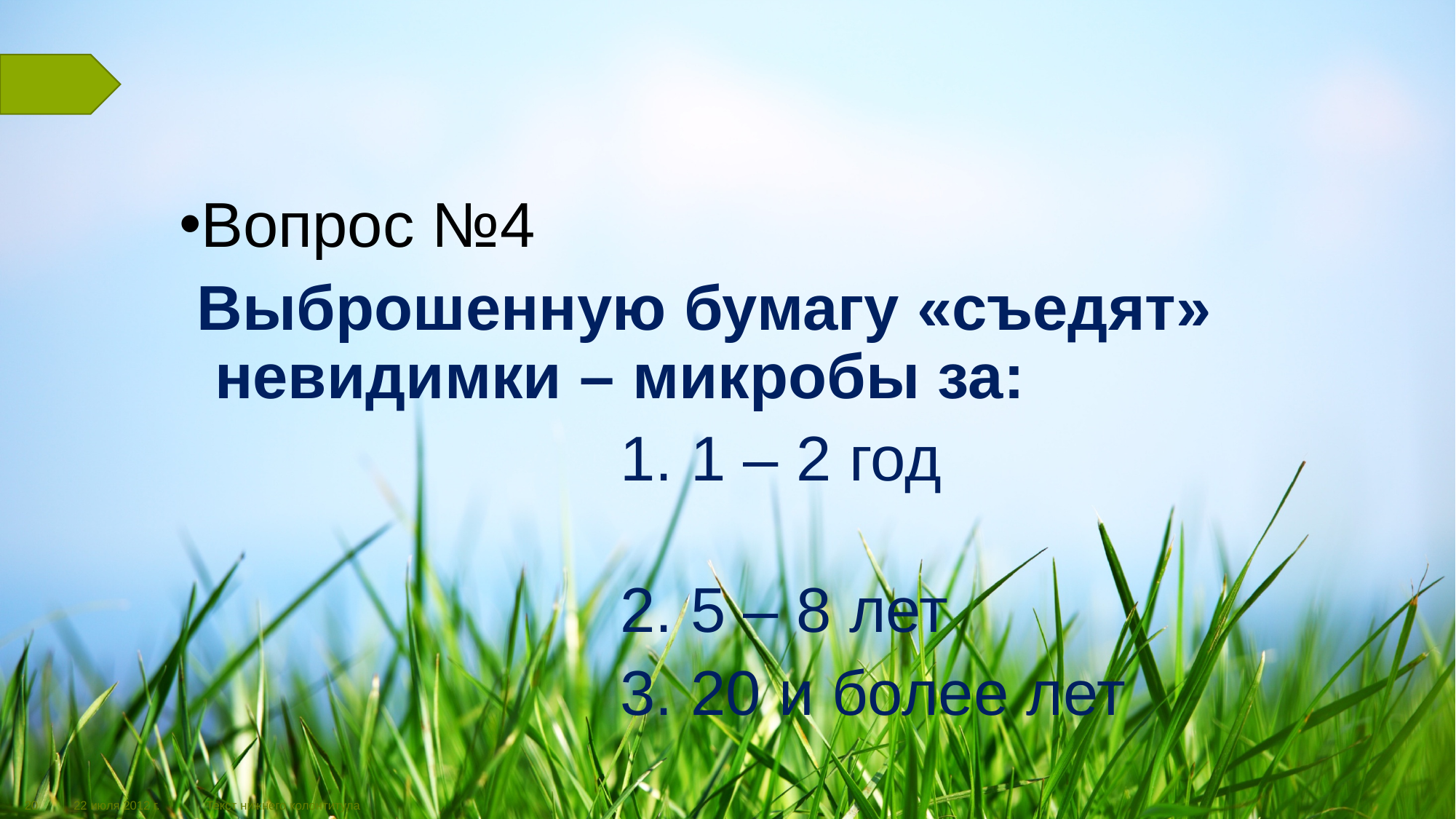

#
Вопрос №4
 Выброшенную бумагу «съедят» невидимки – микробы за:
                         1. 1 – 2 год
                         2. 5 – 8 лет
                         3. 20 и более лет
20
22 июля 2012 г.
Текст нижнего колонтитула